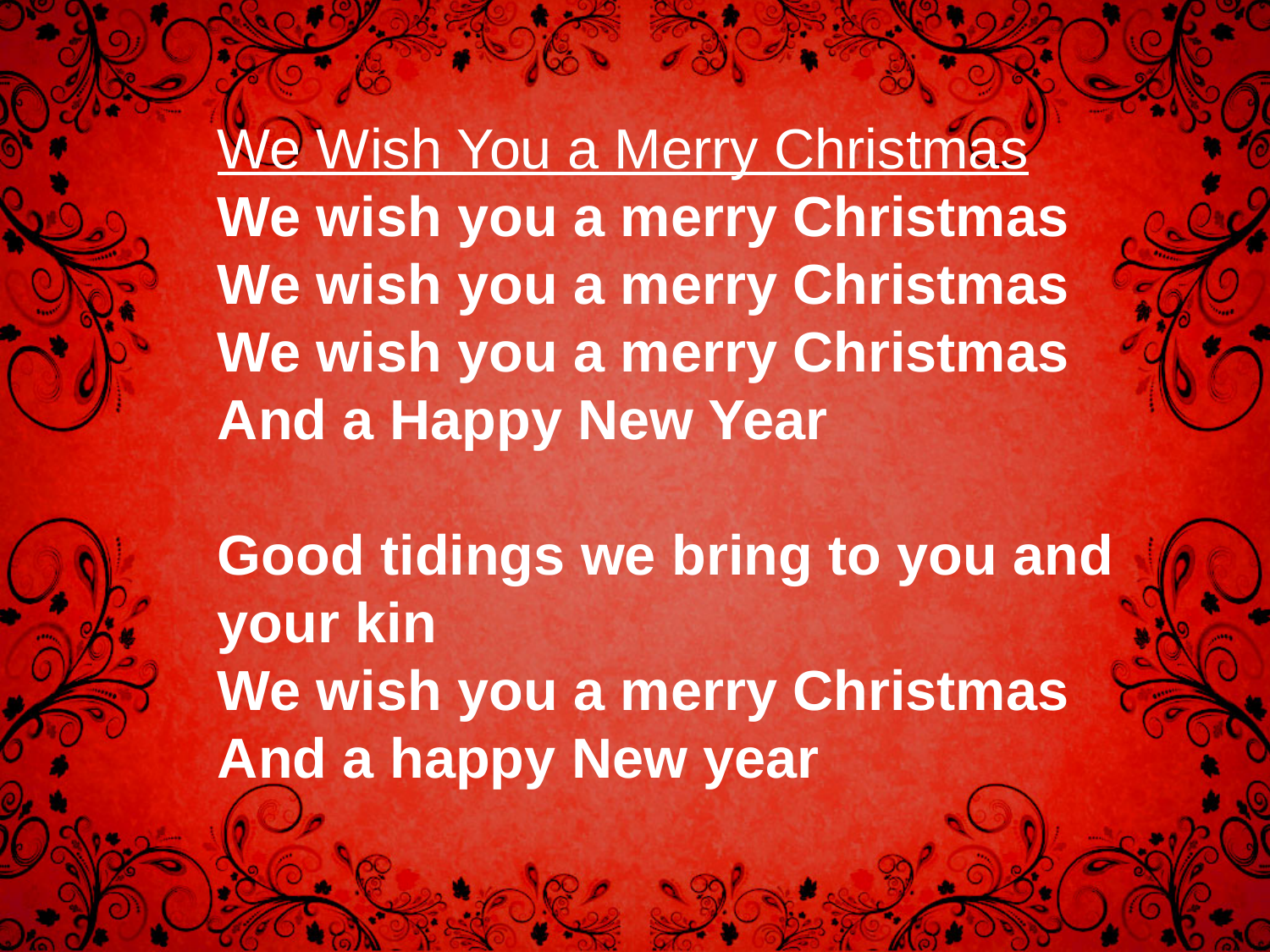

We Wish You a Merry Christmas
We wish you a merry Christmas
We wish you a merry Christmas
We wish you a merry Christmas
And a Happy New Year

Good tidings we bring to you and your kin
We wish you a merry Christmas
And a happy New year